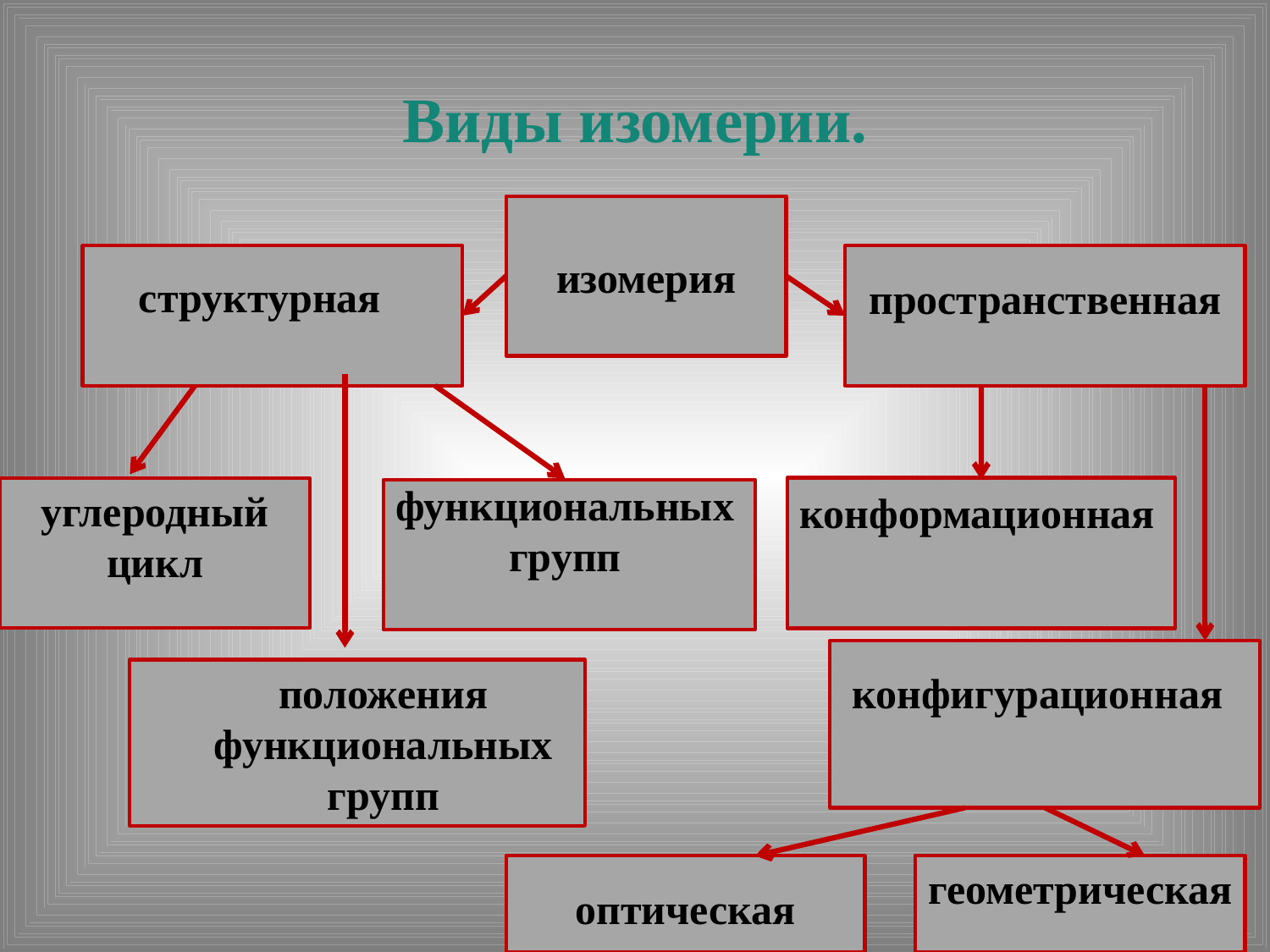

# Виды изомерии.
изомерия

структурная
пространственная
функциональных групп

углеродный цикл

конформационная

положения функциональных групп
конфигурационная

геометрическая
оптическая